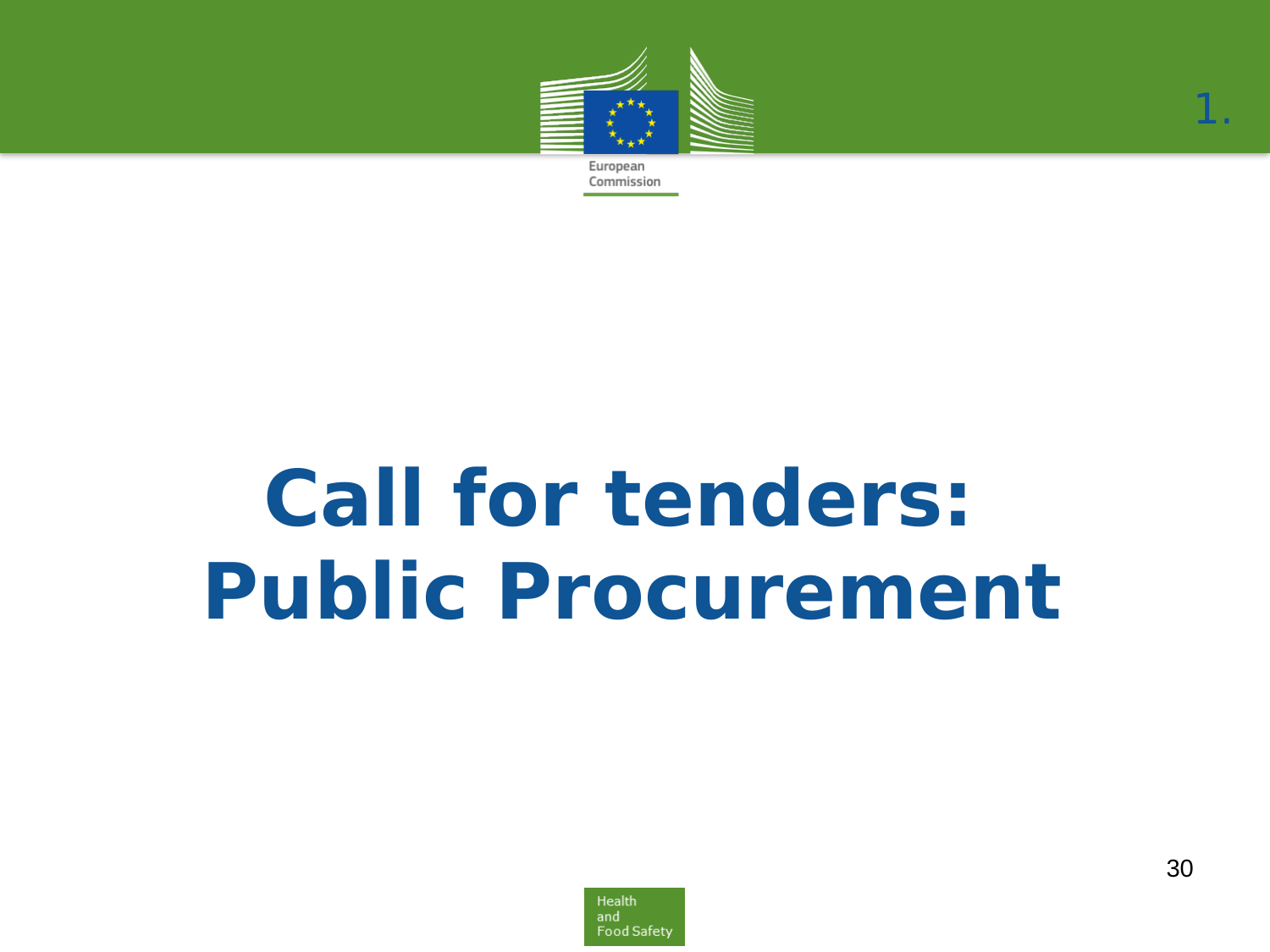

1.
# Call for tenders: Public Procurement
30